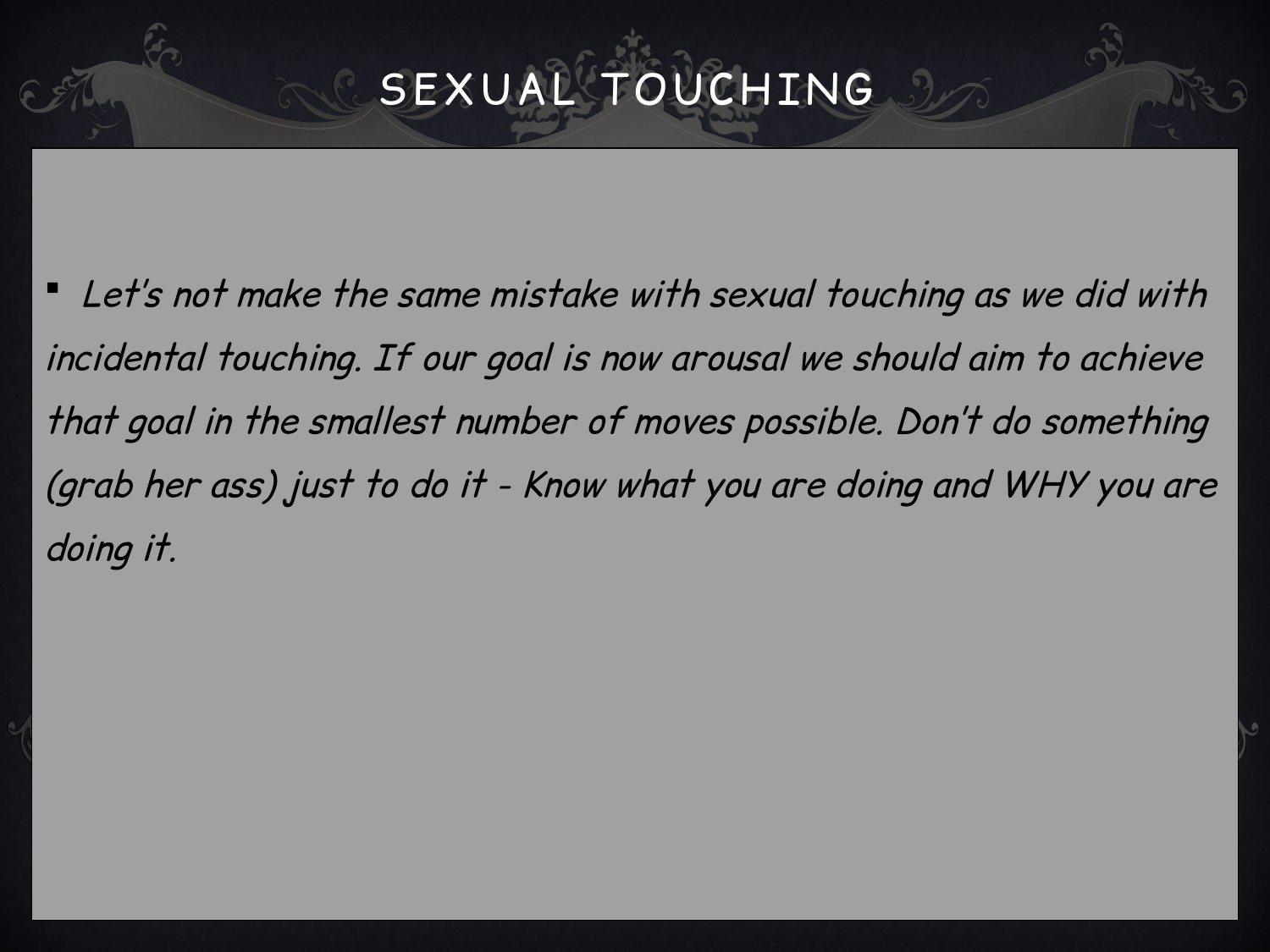

# Sexual Touching

  Let’s not make the same mistake with sexual touching as we did with incidental touching. If our goal is now arousal we should aim to achieve that goal in the smallest number of moves possible. Don’t do something (grab her ass) just to do it - Know what you are doing and WHY you are doing it.